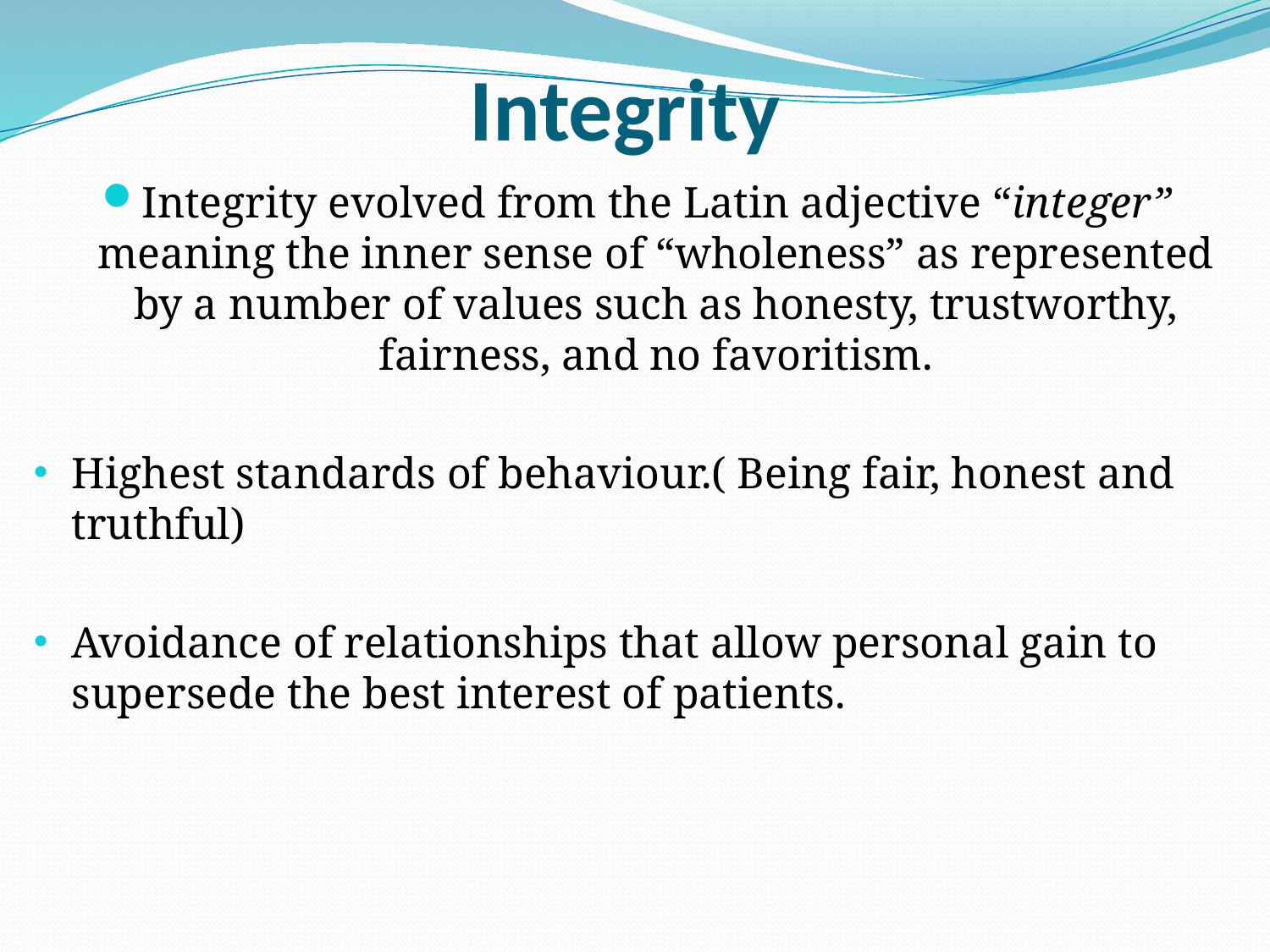

# Integrity
Integrity evolved from the Latin adjective “integer” meaning the inner sense of “wholeness” as represented by a number of values such as honesty, trustworthy, fairness, and no favoritism.

Highest standards of behaviour.( Being fair, honest and truthful)

Avoidance of relationships that allow personal gain to supersede the best interest of patients.